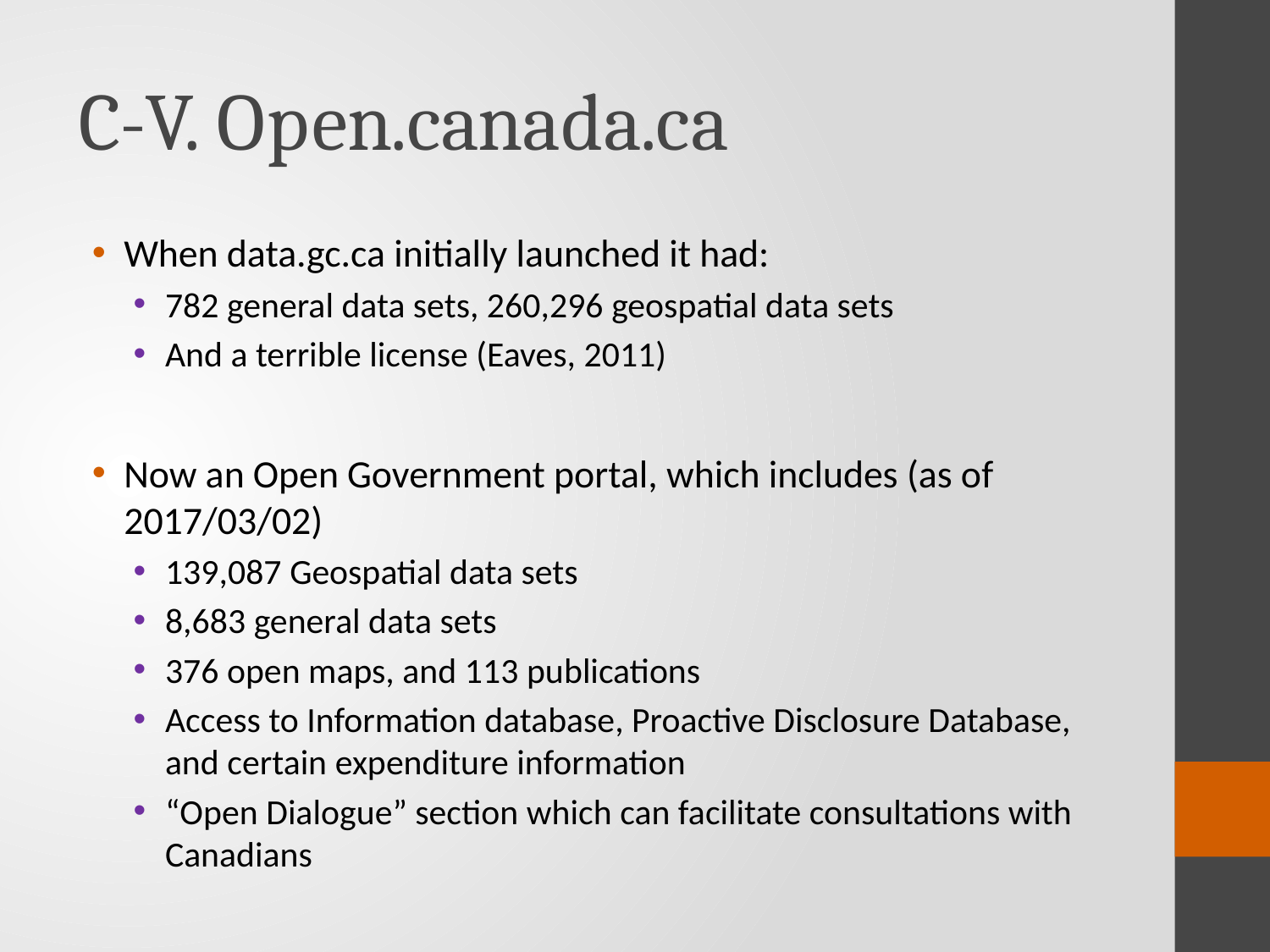

# C-V. Open.canada.ca
When data.gc.ca initially launched it had:
782 general data sets, 260,296 geospatial data sets
And a terrible license (Eaves, 2011)

Now an Open Government portal, which includes (as of 2017/03/02)
139,087 Geospatial data sets
8,683 general data sets
376 open maps, and 113 publications
Access to Information database, Proactive Disclosure Database, and certain expenditure information
“Open Dialogue” section which can facilitate consultations with Canadians